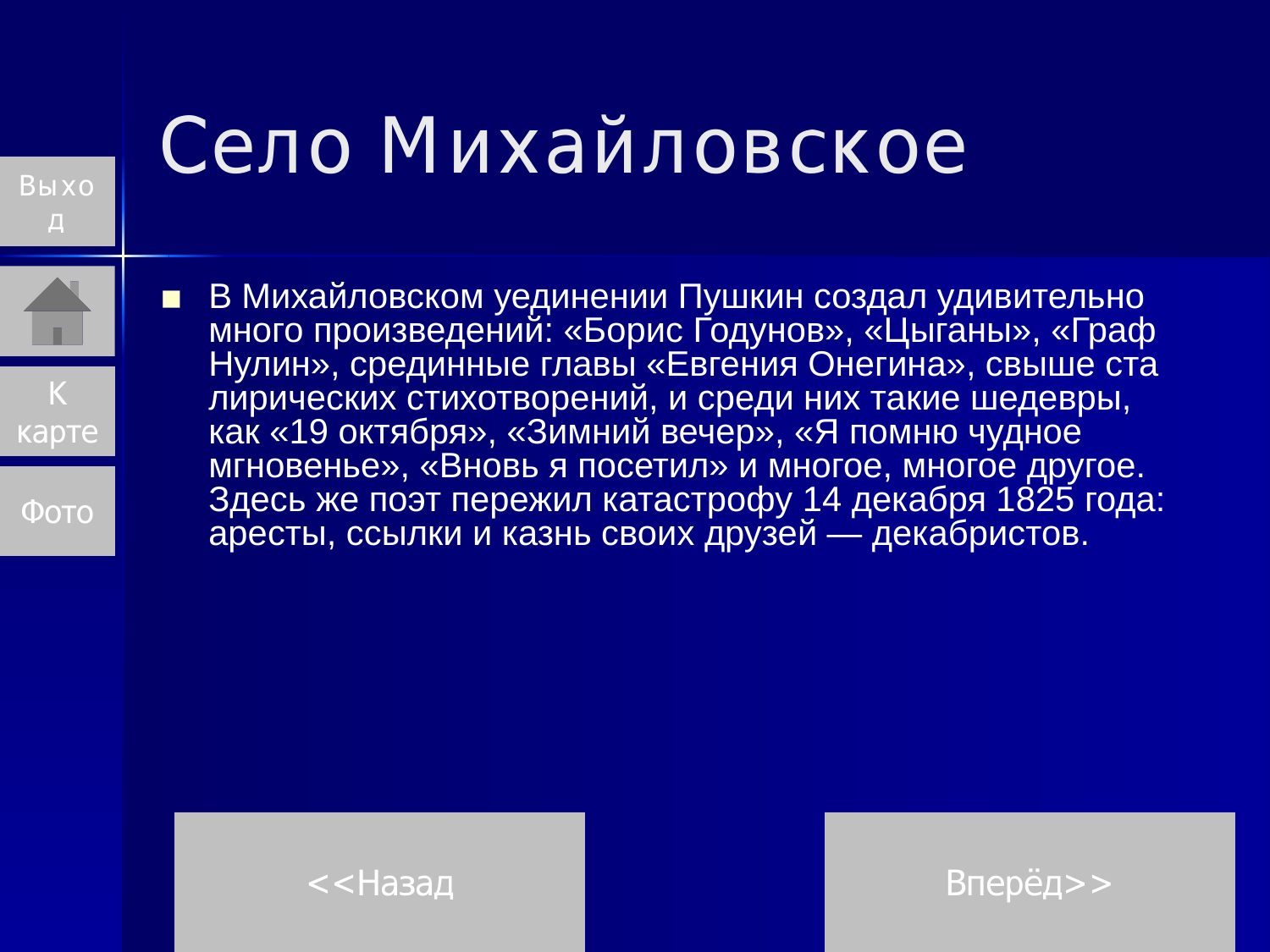

# Село Михайловское
Выход

В Михайловском уединении Пушкин создал удивительно много произведений: «Борис Годунов», «Цыганы», «Граф Нулин», срединные главы «Евгения Онегина», свыше ста лирических стихотворений, и среди них такие шедевры, как «19 октября», «Зимний вечер», «Я помню чудное мгновенье», «Вновь я посетил» и многое, многое другое. Здесь же поэт пережил катастрофу 14 декабря 1825 года: аресты, ссылки и казнь своих друзей — декабристов.

К
карте
Фото
<<Назад
Вперёд>>